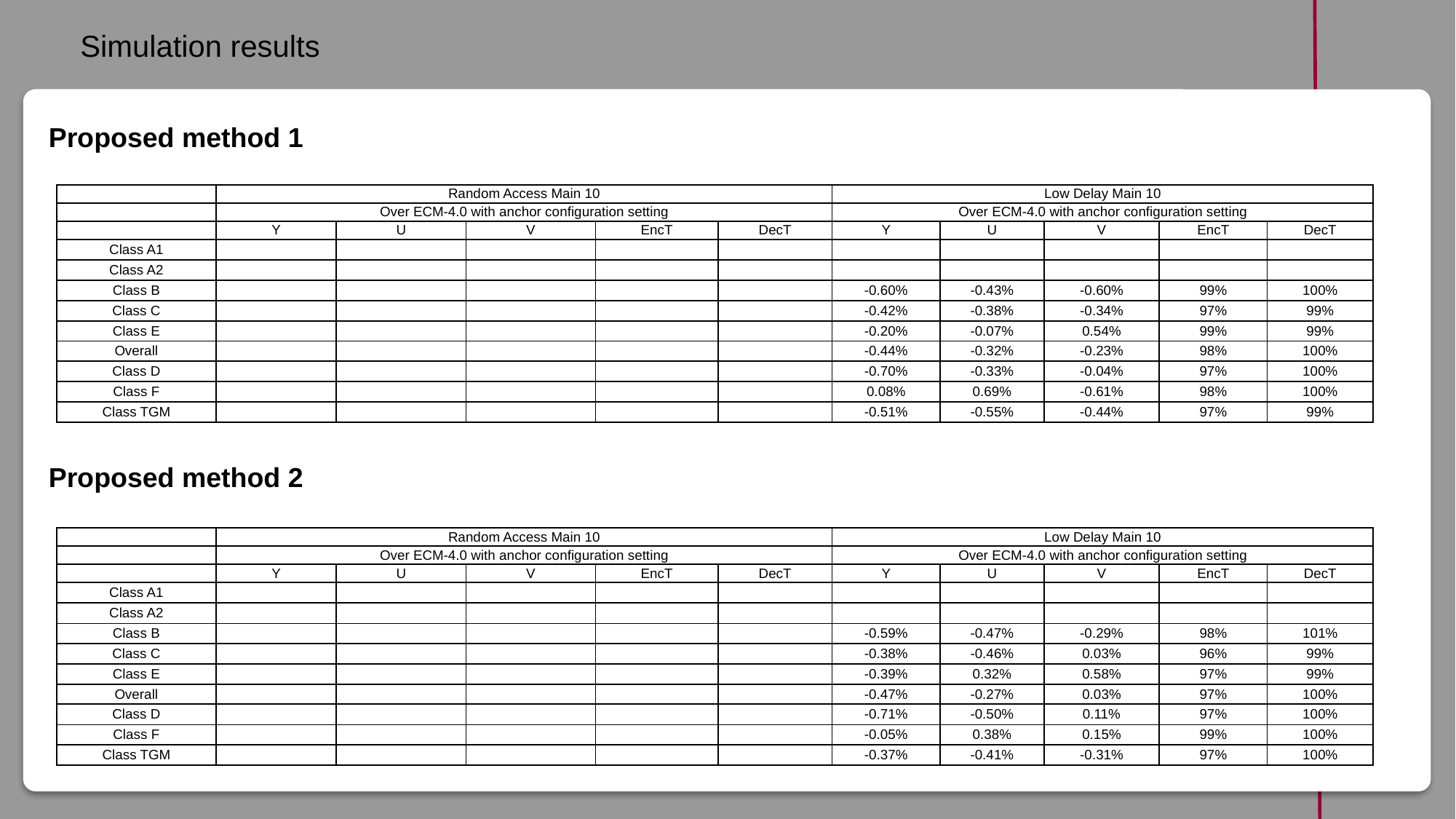

Simulation results
ind
Proposed method 1
|  | Random Access Main 10 |  |  |  |  | Low Delay Main 10 |  |  |  |  |
| --- | --- | --- | --- | --- | --- | --- | --- | --- | --- | --- |
|  | Over ECM-4.0 with anchor configuration setting |  |  |  |  | Over ECM-4.0 with anchor configuration setting |  |  |  |  |
|  | Y | U | V | EncT | DecT | Y | U | V | EncT | DecT |
| Class A1 |  |  |  |  |  |  |  |  |  |  |
| Class A2 |  |  |  |  |  |  |  |  |  |  |
| Class B |  |  |  |  |  | -0.60% | -0.43% | -0.60% | 99% | 100% |
| Class C |  |  |  |  |  | -0.42% | -0.38% | -0.34% | 97% | 99% |
| Class E |  |  |  |  |  | -0.20% | -0.07% | 0.54% | 99% | 99% |
| Overall |  |  |  |  |  | -0.44% | -0.32% | -0.23% | 98% | 100% |
| Class D |  |  |  |  |  | -0.70% | -0.33% | -0.04% | 97% | 100% |
| Class F |  |  |  |  |  | 0.08% | 0.69% | -0.61% | 98% | 100% |
| Class TGM |  |  |  |  |  | -0.51% | -0.55% | -0.44% | 97% | 99% |
Proposed method 2
|  | Random Access Main 10 |  |  |  |  | Low Delay Main 10 |  |  |  |  |
| --- | --- | --- | --- | --- | --- | --- | --- | --- | --- | --- |
|  | Over ECM-4.0 with anchor configuration setting |  |  |  |  | Over ECM-4.0 with anchor configuration setting |  |  |  |  |
|  | Y | U | V | EncT | DecT | Y | U | V | EncT | DecT |
| Class A1 |  |  |  |  |  |  |  |  |  |  |
| Class A2 |  |  |  |  |  |  |  |  |  |  |
| Class B |  |  |  |  |  | -0.59% | -0.47% | -0.29% | 98% | 101% |
| Class C |  |  |  |  |  | -0.38% | -0.46% | 0.03% | 96% | 99% |
| Class E |  |  |  |  |  | -0.39% | 0.32% | 0.58% | 97% | 99% |
| Overall |  |  |  |  |  | -0.47% | -0.27% | 0.03% | 97% | 100% |
| Class D |  |  |  |  |  | -0.71% | -0.50% | 0.11% | 97% | 100% |
| Class F |  |  |  |  |  | -0.05% | 0.38% | 0.15% | 99% | 100% |
| Class TGM |  |  |  |  |  | -0.37% | -0.41% | -0.31% | 97% | 100% |